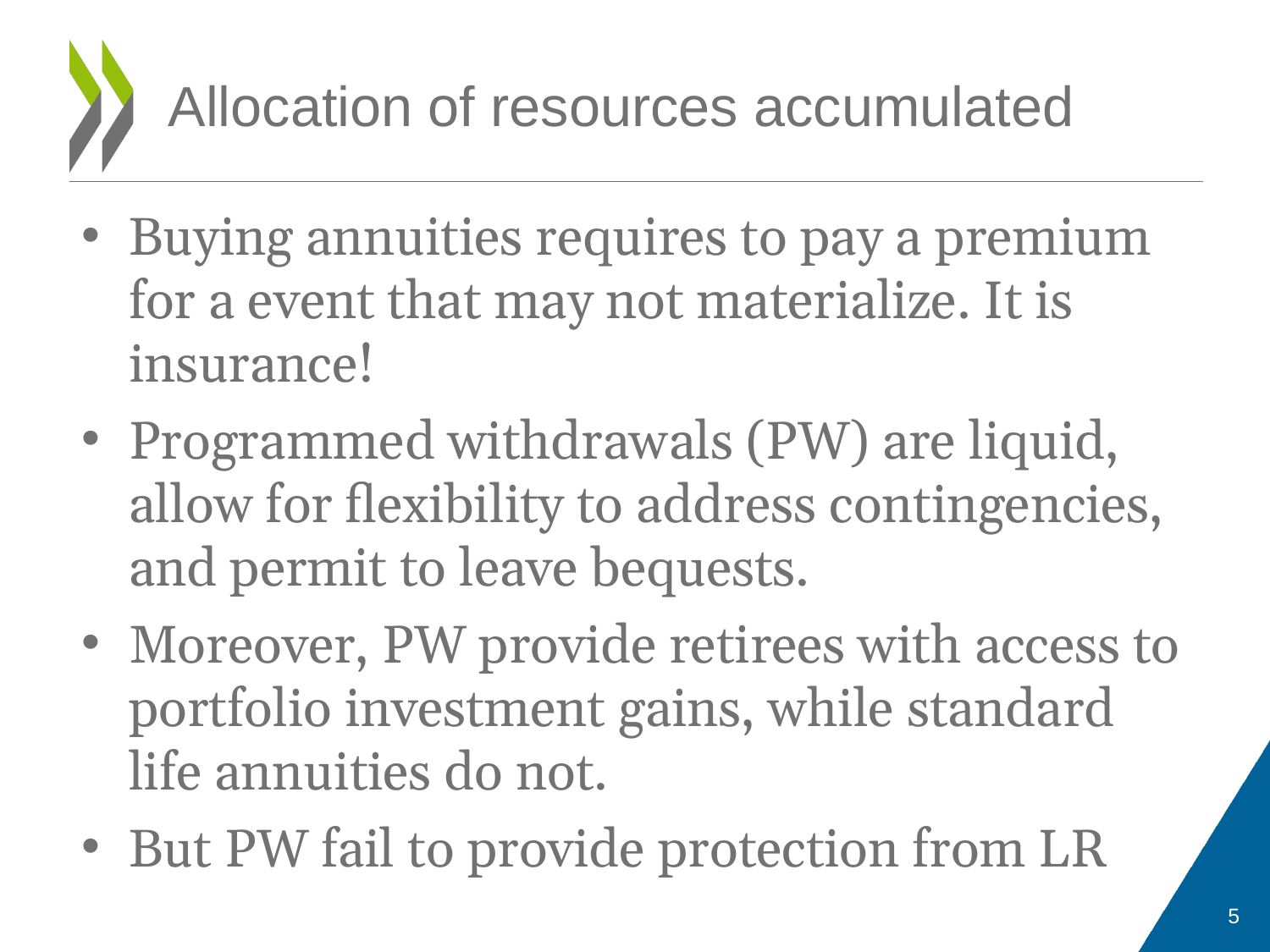

# Allocation of resources accumulated
Buying annuities requires to pay a premium for a event that may not materialize. It is insurance!
Programmed withdrawals (PW) are liquid, allow for flexibility to address contingencies, and permit to leave bequests.
Moreover, PW provide retirees with access to portfolio investment gains, while standard life annuities do not.
But PW fail to provide protection from LR

5